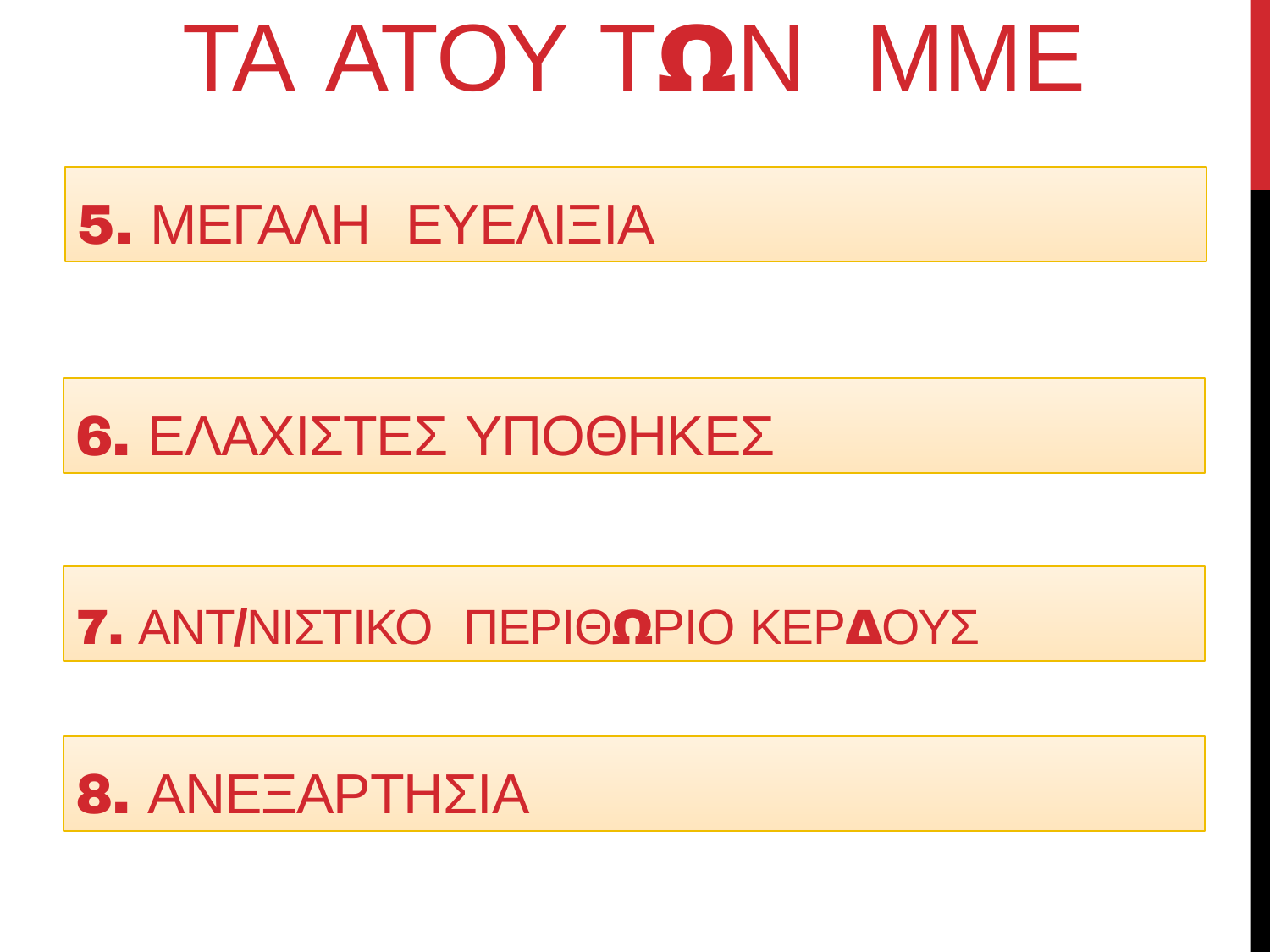

# ΤΑ ΑΤΟΥ ΤΩΝ  ΜΜΕ
5. Μεγαλη  ευελιξια
6. Ελαχιστεσ υποθηκεσ
7. Αντ/νιστικο  περιθωριο κερδουσ
8. Ανεξαρτησια